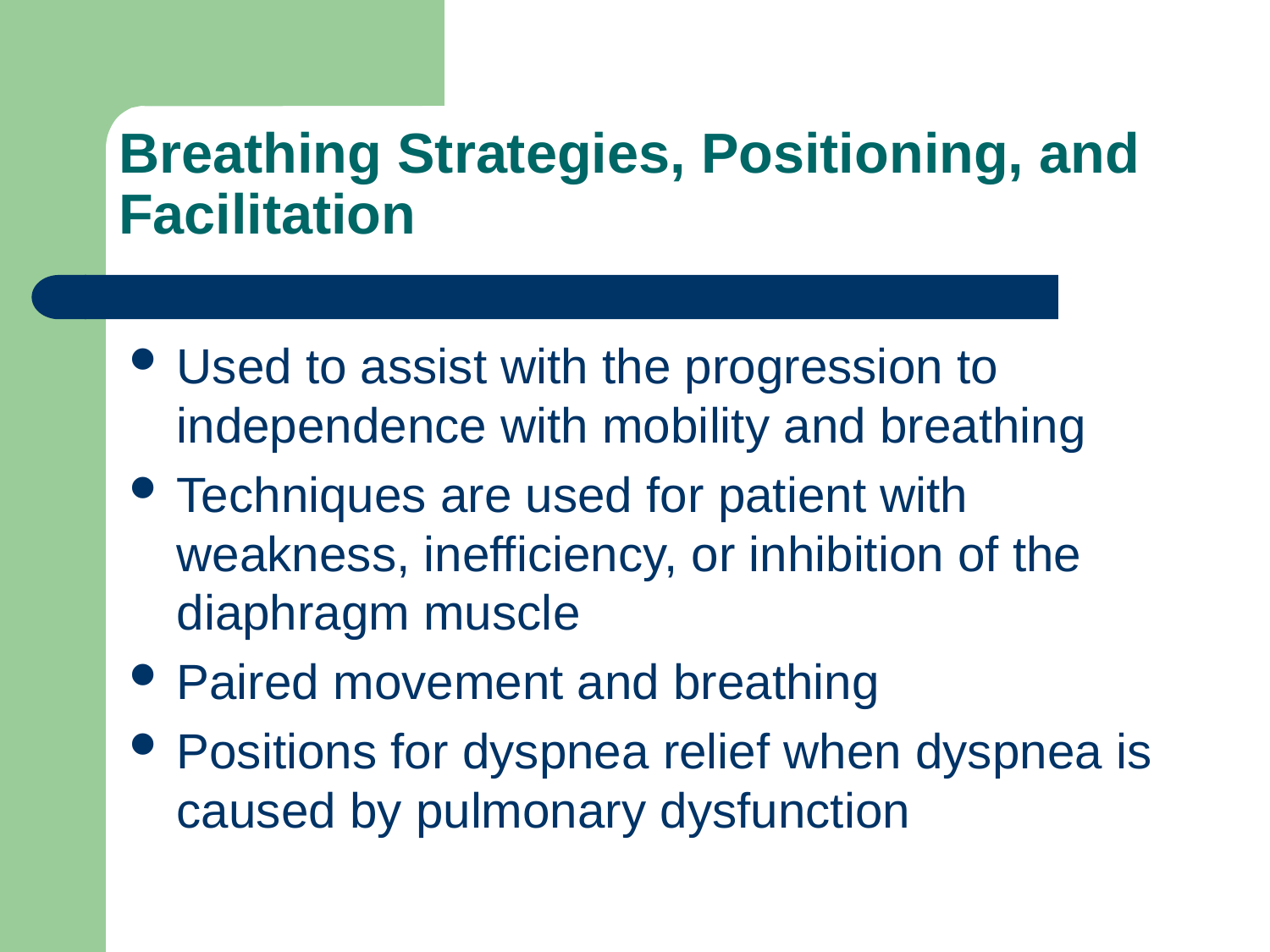

Breathing Strategies, Positioning, and Facilitation
Used to assist with the progression to independence with mobility and breathing
Techniques are used for patient with weakness, inefficiency, or inhibition of the diaphragm muscle
Paired movement and breathing
Positions for dyspnea relief when dyspnea is caused by pulmonary dysfunction